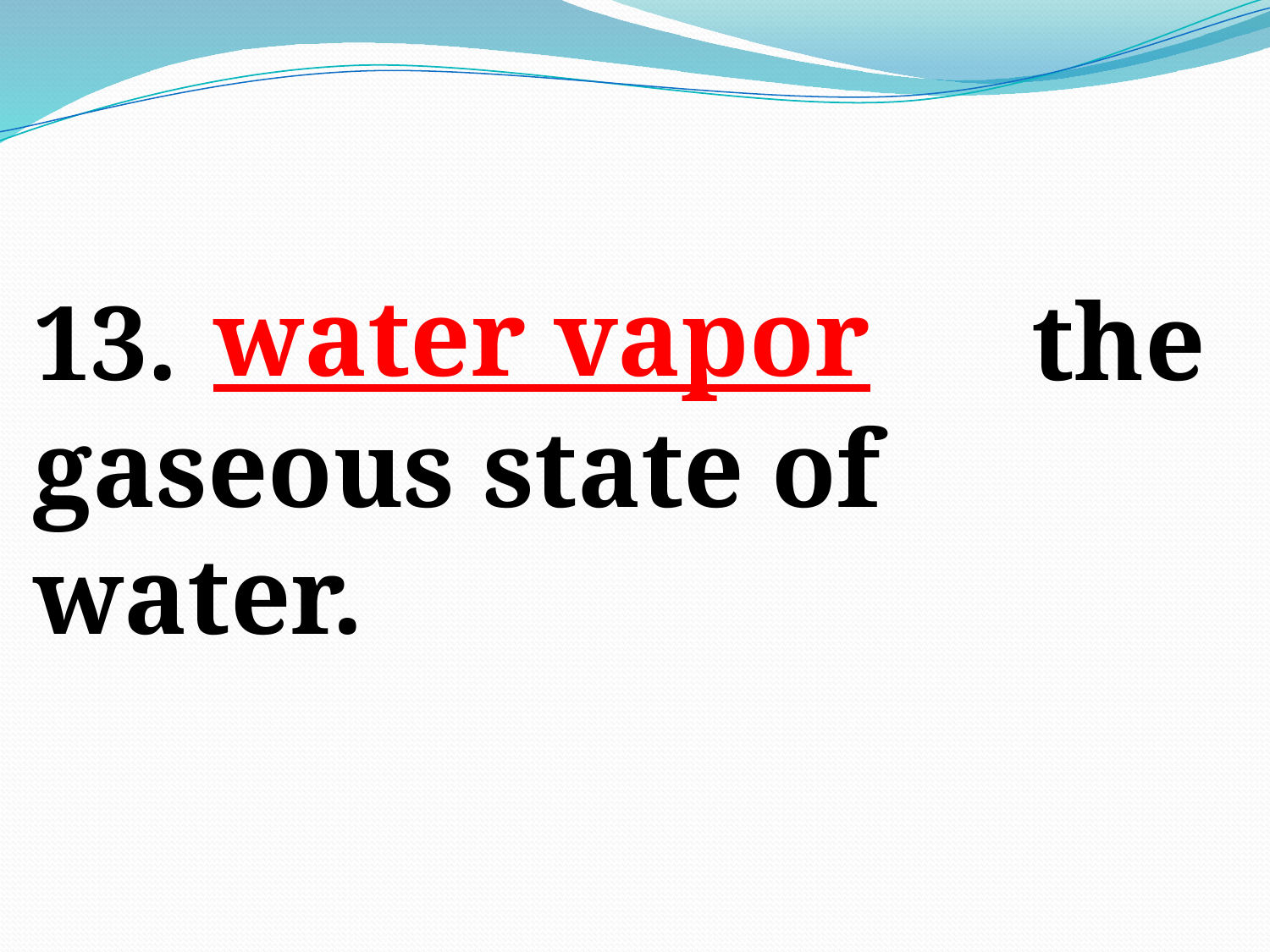

water vapor
13.                                the gaseous state of water.